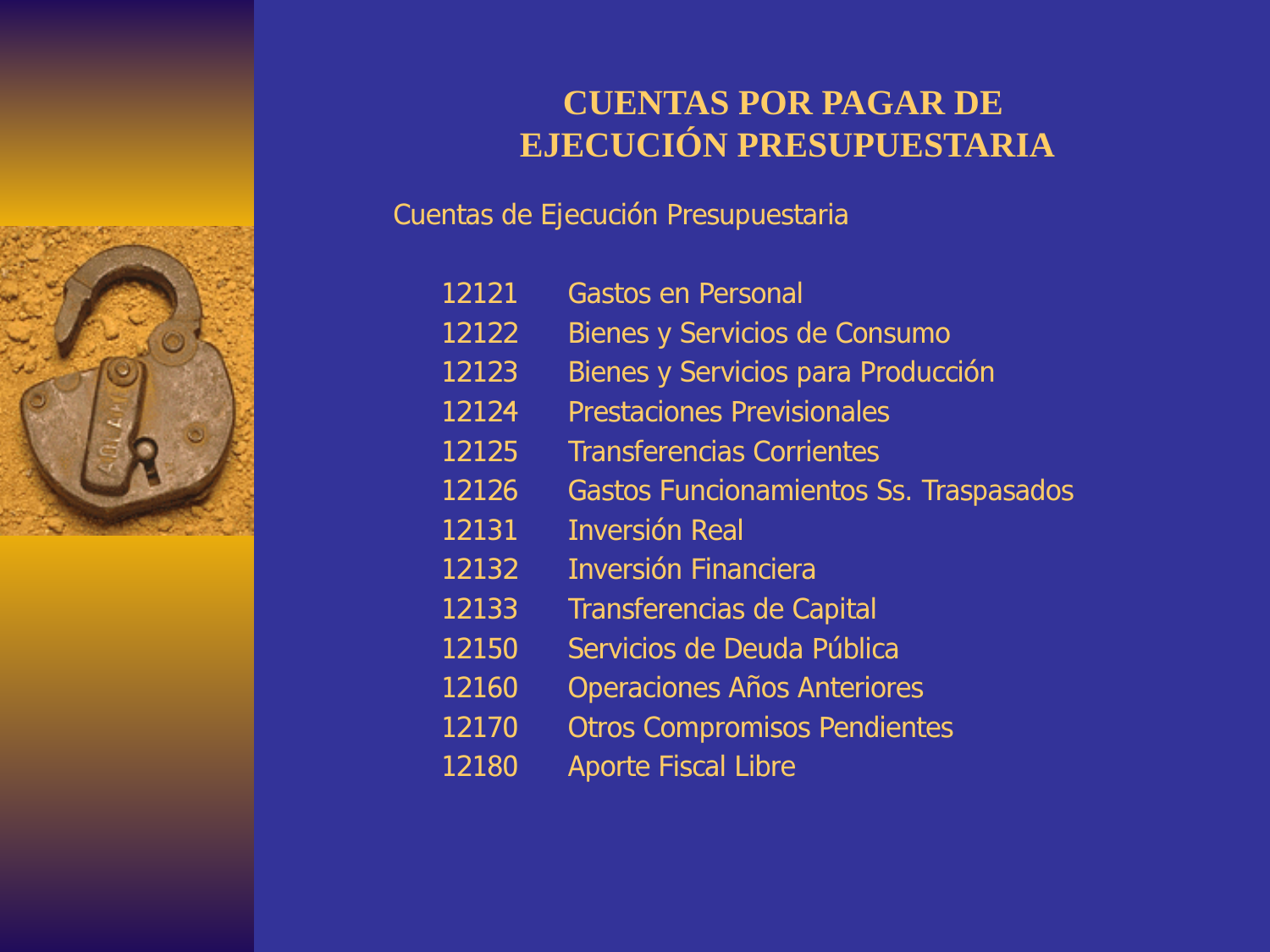

# CUENTAS POR PAGAR DE EJECUCIÓN PRESUPUESTARIA
Cuentas de Ejecución Presupuestaria

	12121	Gastos en Personal
	12122	Bienes y Servicios de Consumo
	12123	Bienes y Servicios para Producción
	12124	Prestaciones Previsionales
	12125	Transferencias Corrientes
	12126	Gastos Funcionamientos Ss. Traspasados
	12131	Inversión Real
	12132	Inversión Financiera
	12133	Transferencias de Capital
	12150	Servicios de Deuda Pública
	12160	Operaciones Años Anteriores
	12170	Otros Compromisos Pendientes
	12180	Aporte Fiscal Libre